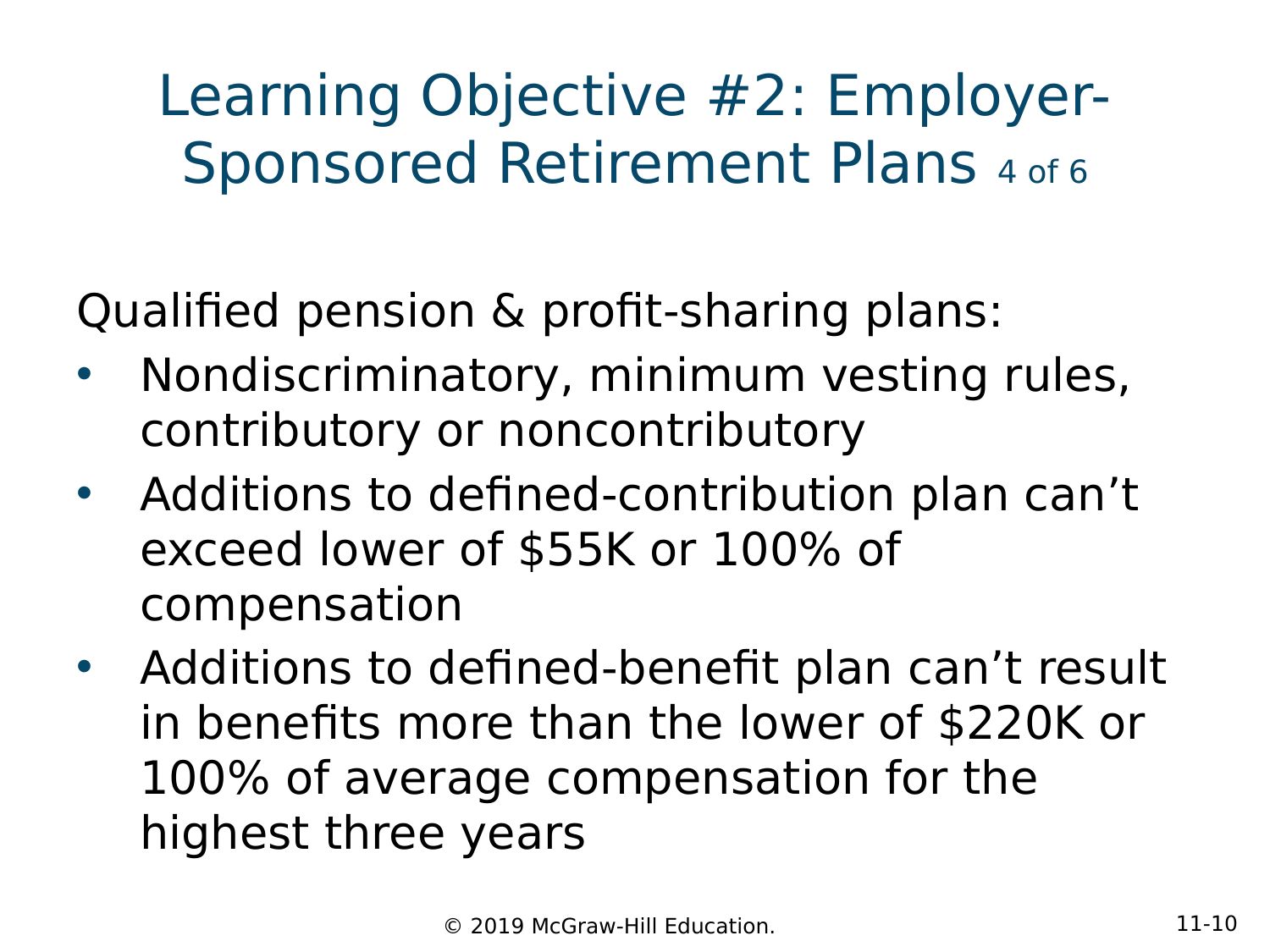

# Learning Objective #2: Employer-Sponsored Retirement Plans 4 of 6
Qualified pension & profit-sharing plans:
Nondiscriminatory, minimum vesting rules, contributory or noncontributory
Additions to defined-contribution plan can’t exceed lower of $55K or 100% of compensation
Additions to defined-benefit plan can’t result in benefits more than the lower of $220K or 100% of average compensation for the highest three years